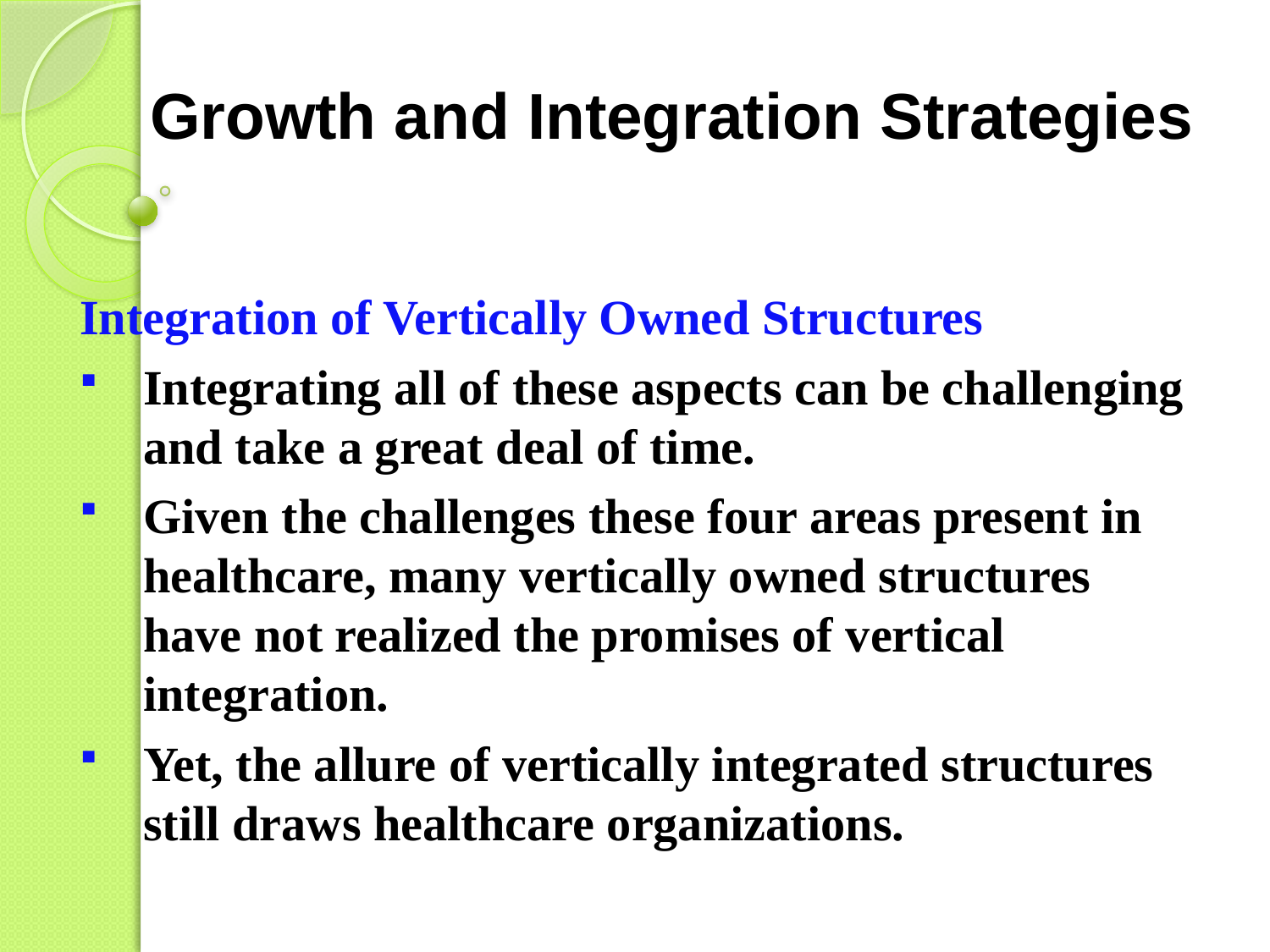

# Growth and Integration Strategies
Integration of Vertically Owned Structures
Integrating all of these aspects can be challenging and take a great deal of time.
Given the challenges these four areas present in healthcare, many vertically owned structures have not realized the promises of vertical integration.
Yet, the allure of vertically integrated structures still draws healthcare organizations.